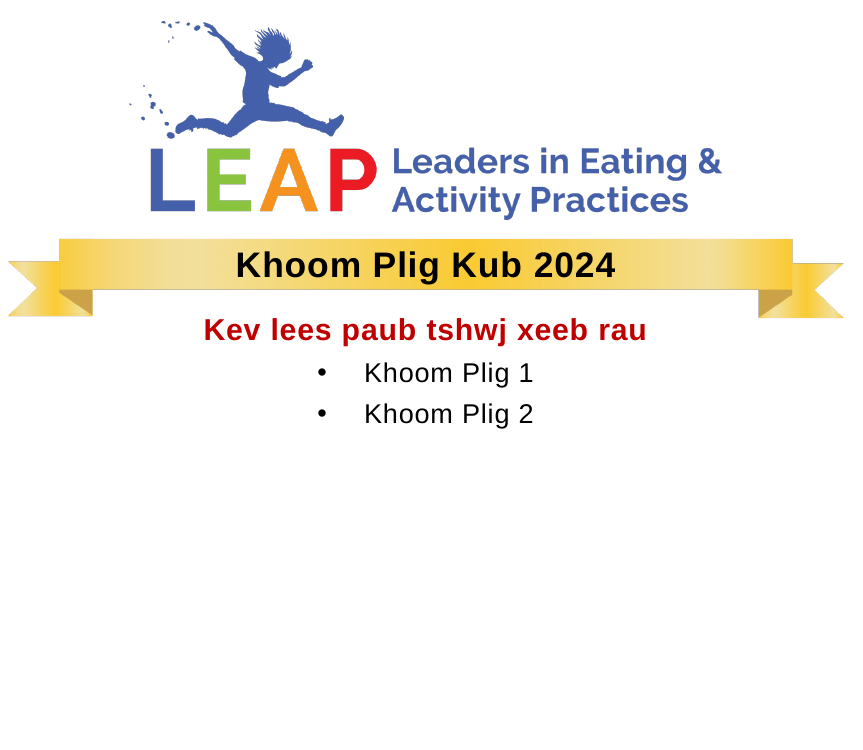

# Khoom Plig Kub 2024
Kev lees paub tshwj xeeb rau
Khoom Plig 1
Khoom Plig 2